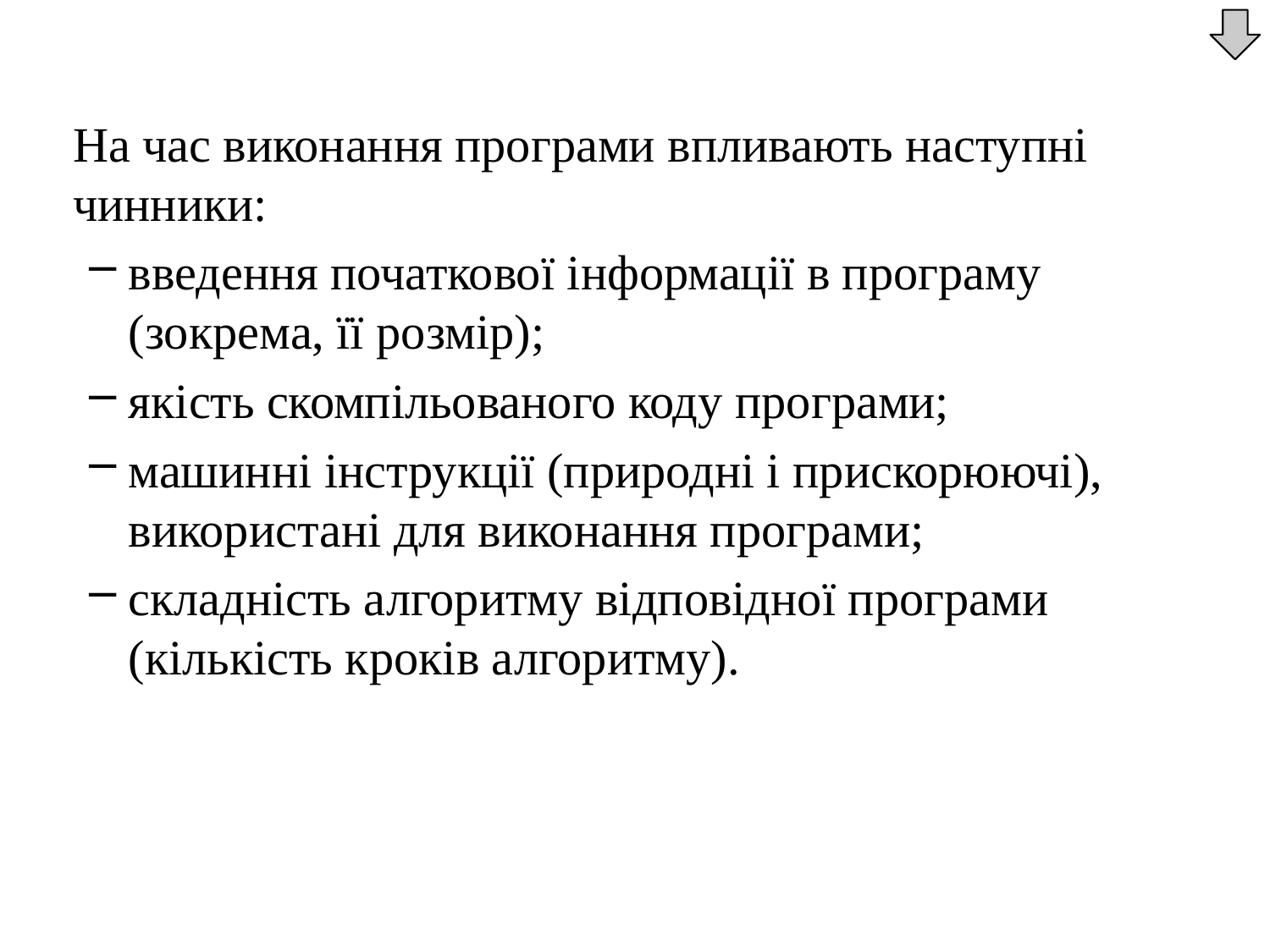

На час виконання програми впливають наступні чинники:
введення початкової інформації в програму (зокрема, її розмір);
якість скомпільованого коду програми;
машинні інструкції (природні і прискорюючі), використані для виконання програми;
складність алгоритму відповідної програми (кількість кроків алгоритму).